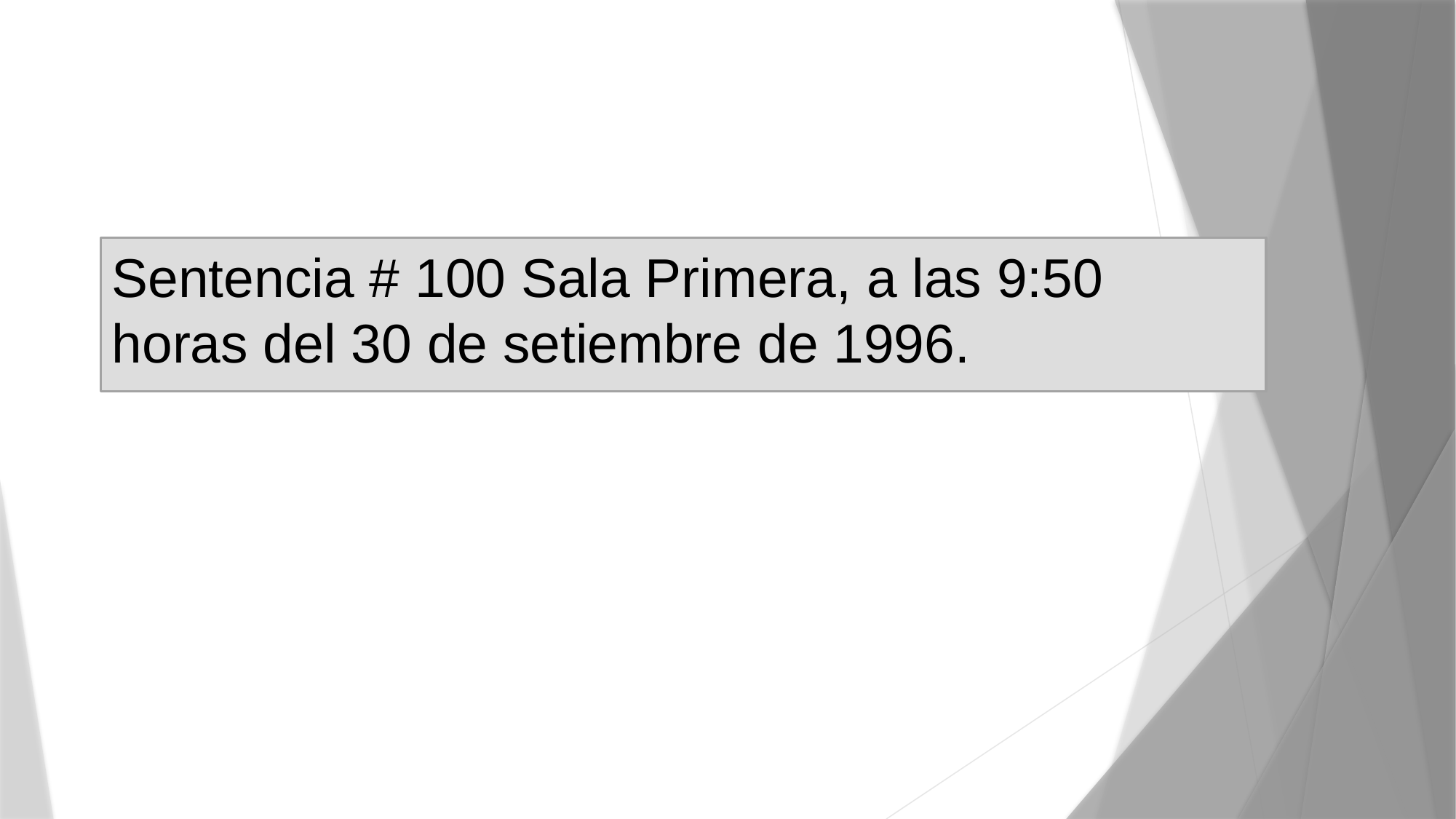

# Sentencia # 100 Sala Primera, a las 9:50 horas del 30 de setiembre de 1996.